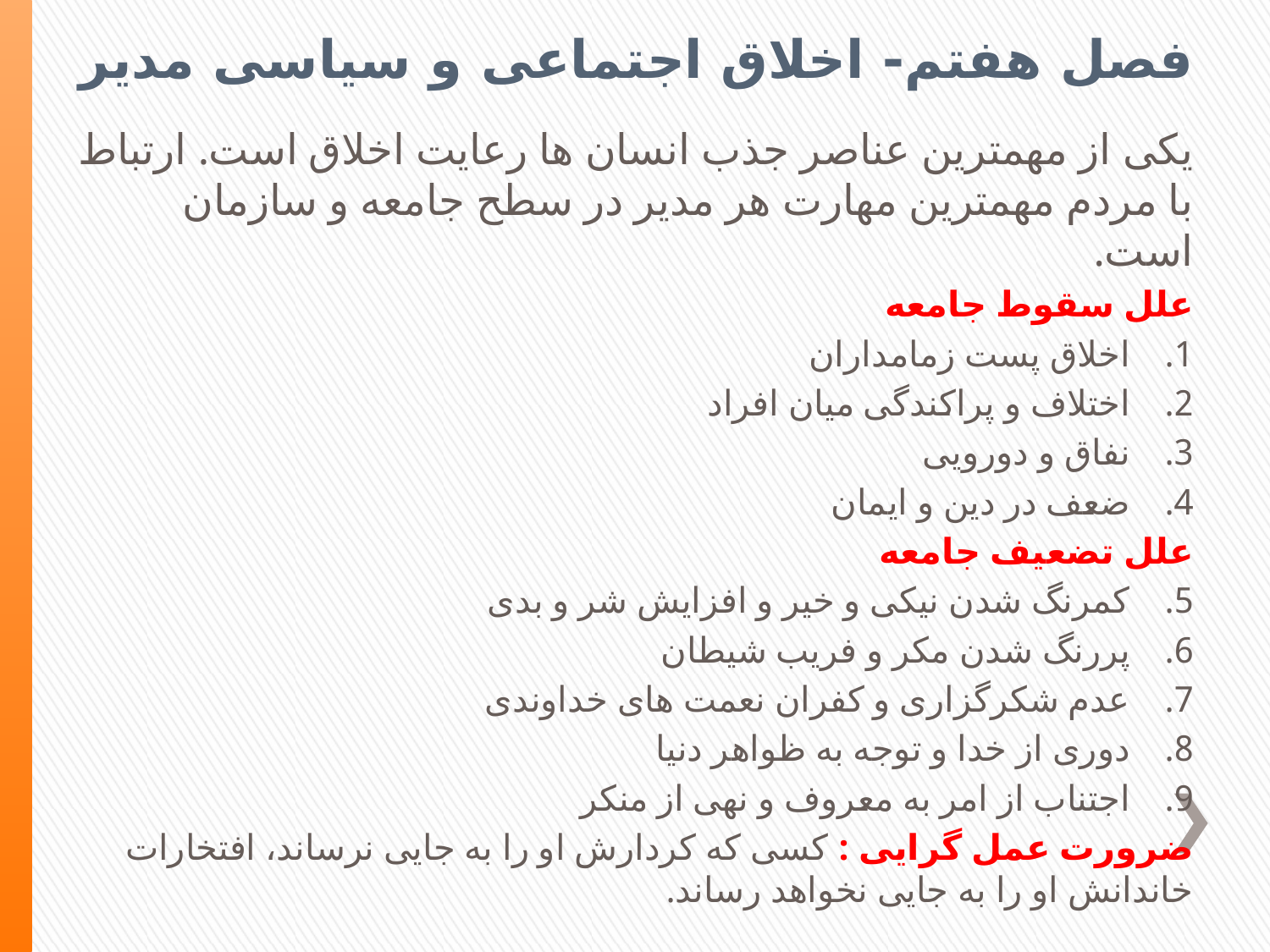

# فصل هفتم- اخلاق اجتماعی و سیاسی مدیر
یکی از مهمترین عناصر جذب انسان ها رعایت اخلاق است. ارتباط با مردم مهمترین مهارت هر مدیر در سطح جامعه و سازمان است.
علل سقوط جامعه
اخلاق پست زمامداران
اختلاف و پراکندگی میان افراد
نفاق و دورویی
ضعف در دین و ایمان
علل تضعیف جامعه
کمرنگ شدن نیکی و خیر و افزایش شر و بدی
پررنگ شدن مکر و فریب شیطان
عدم شکرگزاری و کفران نعمت های خداوندی
دوری از خدا و توجه به ظواهر دنیا
اجتناب از امر به معروف و نهی از منکر
ضرورت عمل گرایی : کسی که کردارش او را به جایی نرساند، افتخارات خاندانش او را به جایی نخواهد رساند.